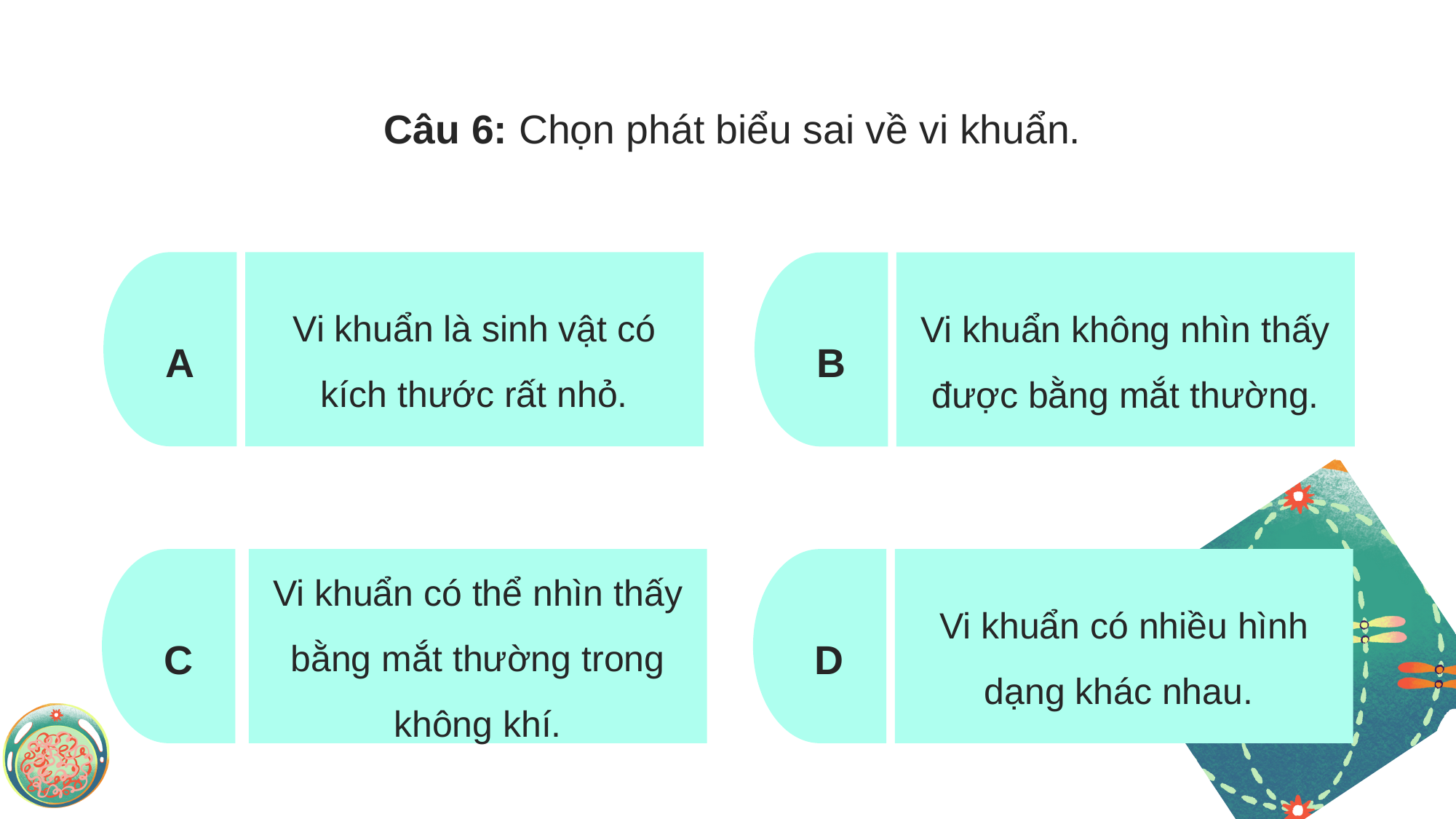

Câu 6: Chọn phát biểu sai về vi khuẩn.
Vi khuẩn là sinh vật có kích thước rất nhỏ.
A
Vi khuẩn không nhìn thấy được bằng mắt thường.
B

Vi khuẩn có thể nhìn thấy bằng mắt thường trong không khí.
Vi khuẩn có nhiều hình dạng khác nhau.
D
C